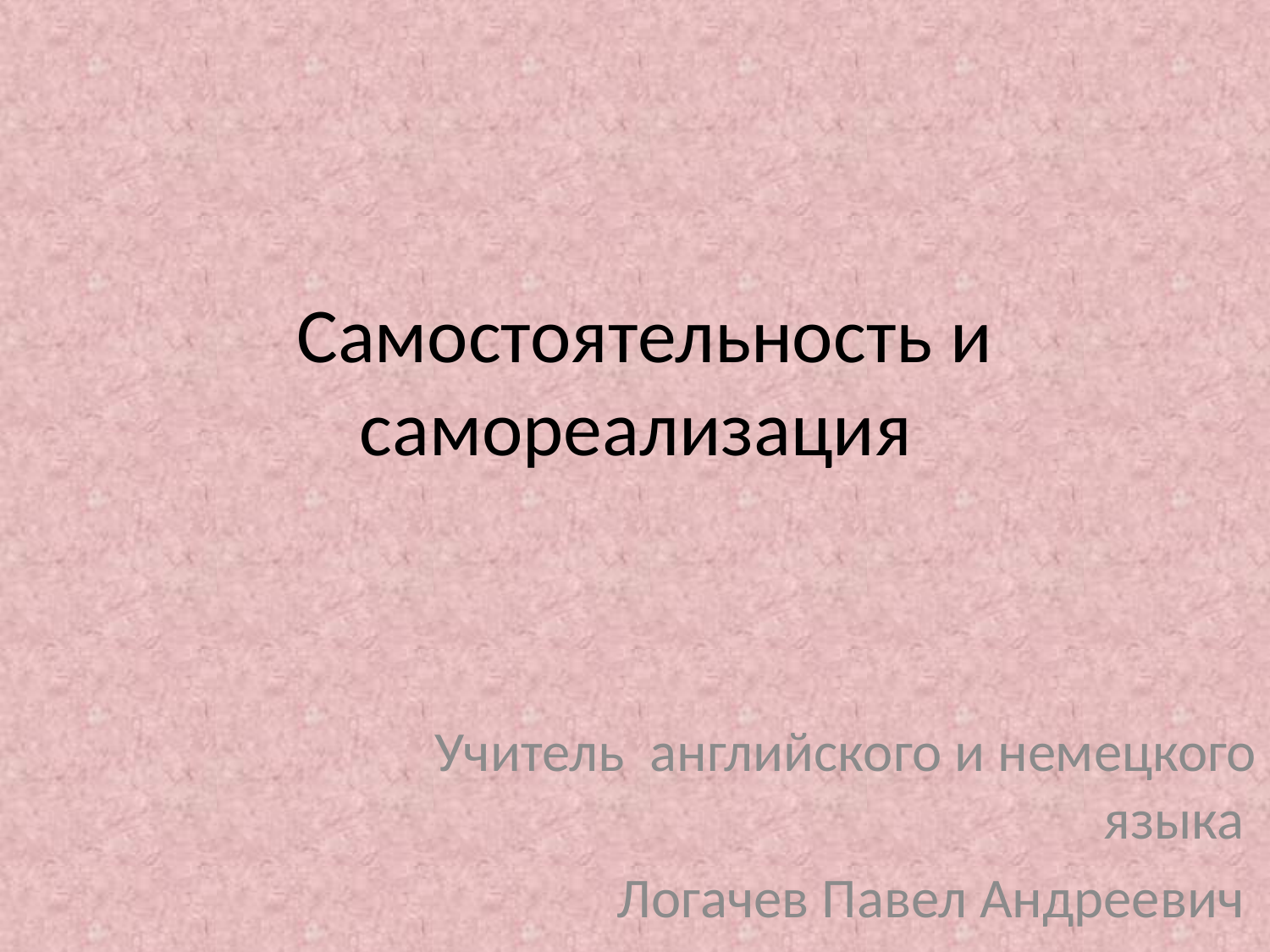

# Самостоятельность и самореализация
Учитель  английского и немецкого языка
Логачев Павел Андреевич